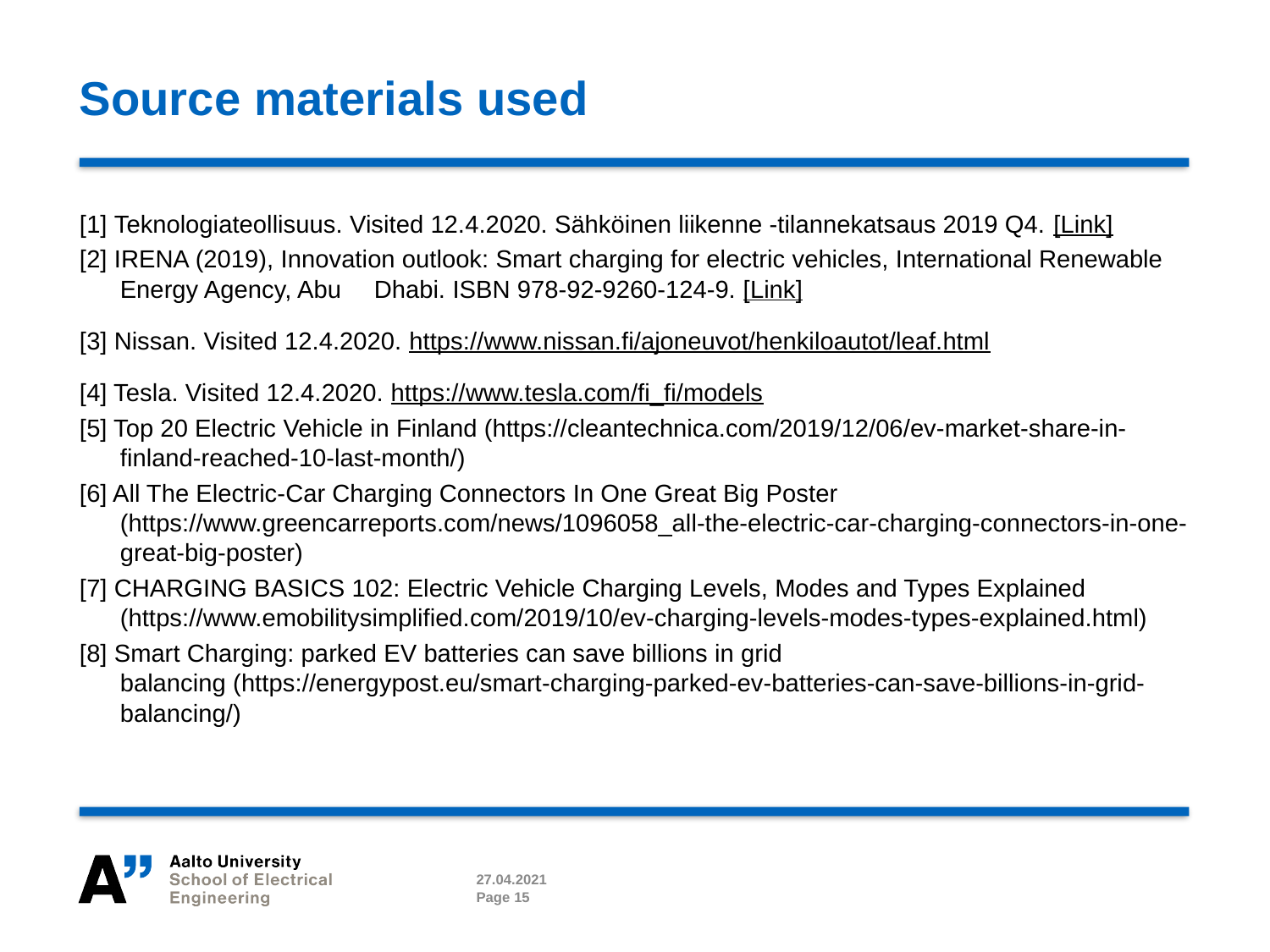

# Source materials used
[1] Teknologiateollisuus. Visited 12.4.2020. Sähköinen liikenne -tilannekatsaus 2019 Q4. [Link]
[2] IRENA (2019), Innovation outlook: Smart charging for electric vehicles, International Renewable Energy Agency, Abu 	Dhabi. ISBN 978-92-9260-124-9. [Link]
[3] Nissan. Visited 12.4.2020. https://www.nissan.fi/ajoneuvot/henkiloautot/leaf.html
[4] Tesla. Visited 12.4.2020. https://www.tesla.com/fi_fi/models
[5] Top 20 Electric Vehicle in Finland (https://cleantechnica.com/2019/12/06/ev-market-share-in-finland-reached-10-last-month/)
[6] All The Electric-Car Charging Connectors In One Great Big Poster (https://www.greencarreports.com/news/1096058_all-the-electric-car-charging-connectors-in-one-great-big-poster)
[7] CHARGING BASICS 102: Electric Vehicle Charging Levels, Modes and Types Explained (https://www.emobilitysimplified.com/2019/10/ev-charging-levels-modes-types-explained.html)
[8] Smart Charging: parked EV batteries can save billions in grid balancing (https://energypost.eu/smart-charging-parked-ev-batteries-can-save-billions-in-grid-balancing/)

27.04.2021

Page 15